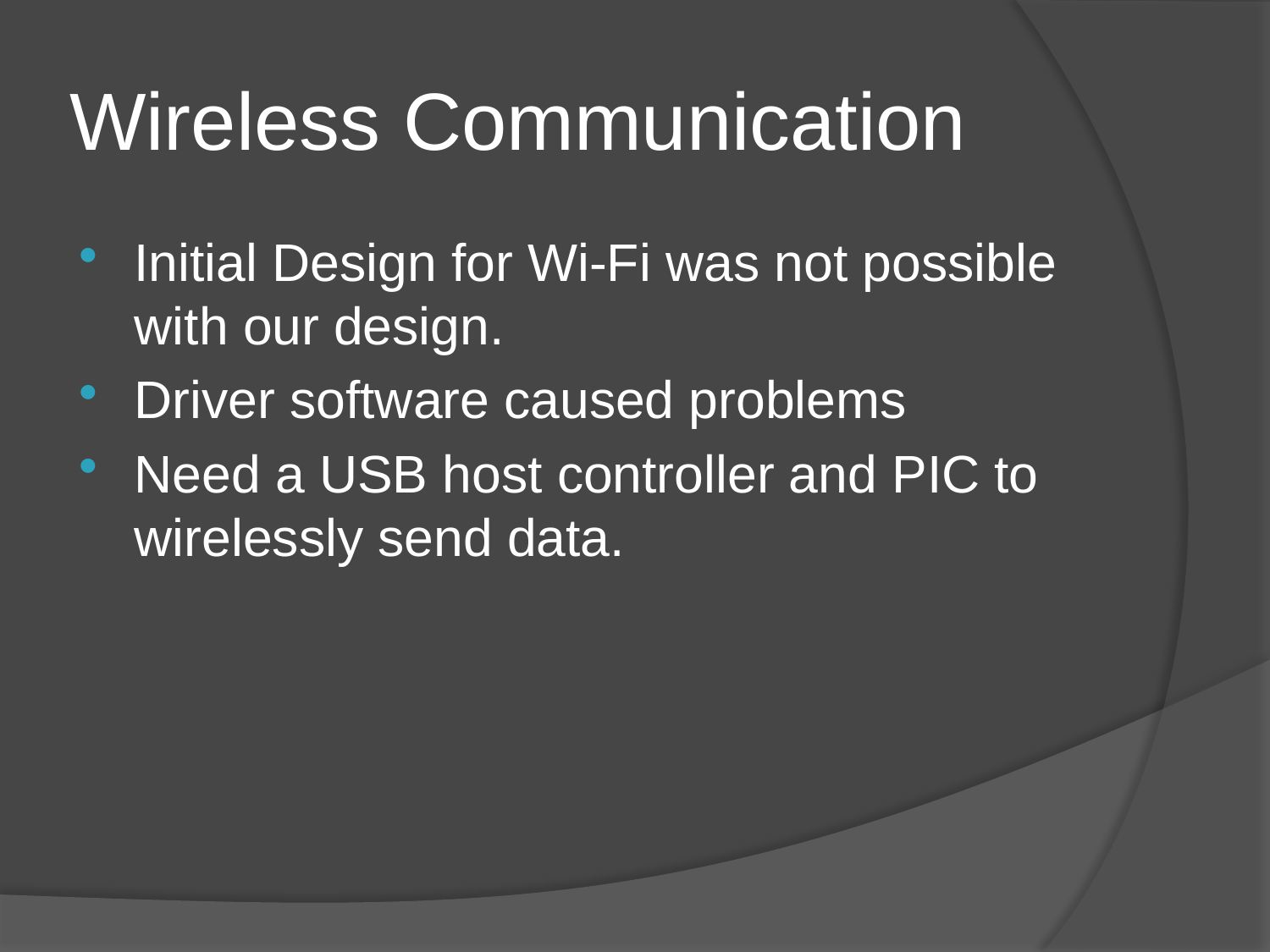

# Wireless Communication
Initial Design for Wi-Fi was not possible with our design.
Driver software caused problems
Need a USB host controller and PIC to wirelessly send data.